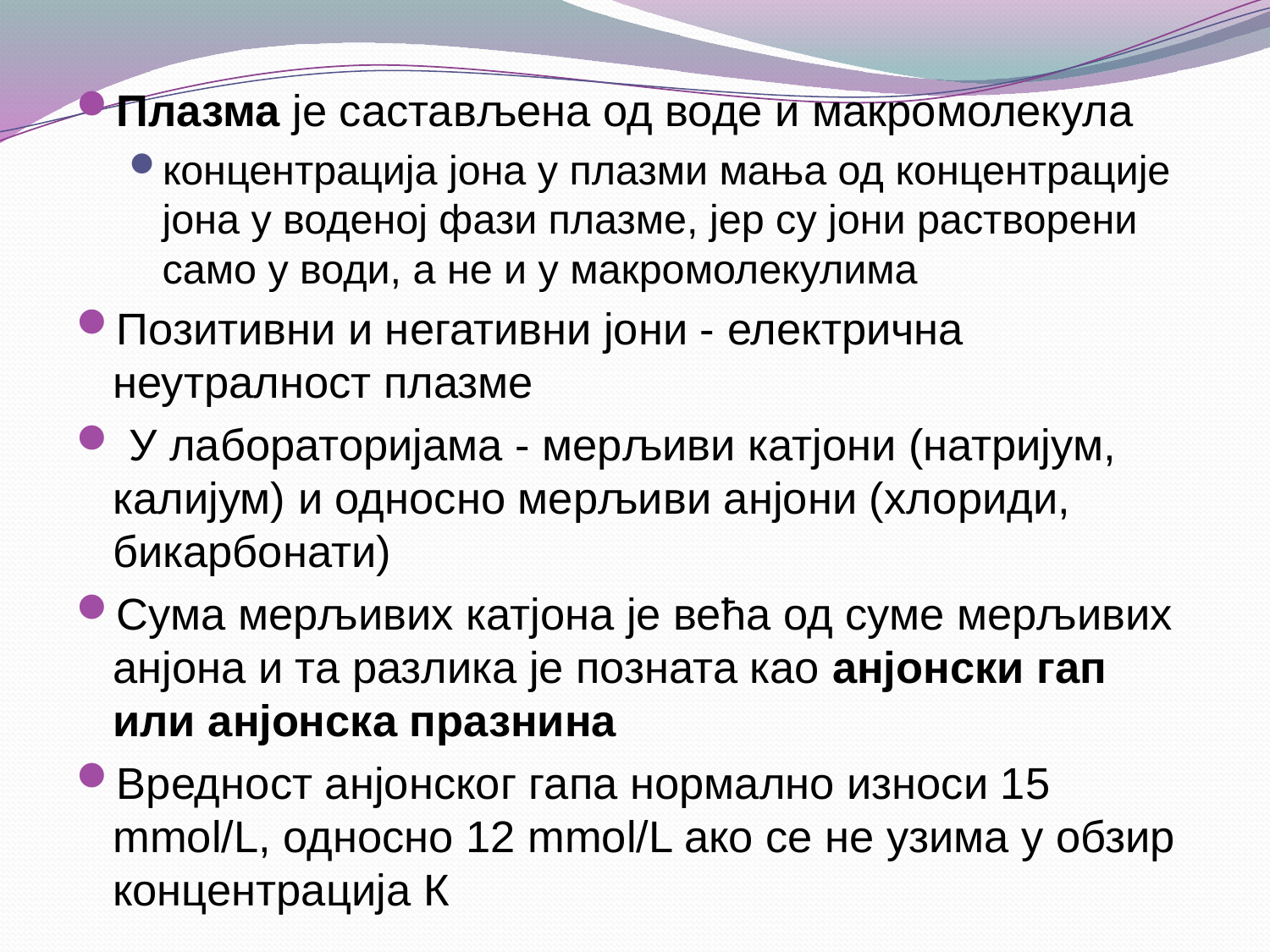

Плазма је састављена од воде и макромолекула
концентрација јона у плазми мања од концентрације јона у воденој фази плазме, јер су јони растворени само у води, а не и у макромолекулима
Позитивни и негативни јони - електрична неутралност плазме
 У лабораторијама - мерљиви катјони (натријум, калијум) и односно мерљиви анјони (хлориди, бикарбонати)
Сума мерљивих катјона је већа од суме мерљивих анјона и та разлика је позната као анјонски гап или анјонска празнина
Вредност анјонског гапа нормално износи 15 mmol/L, односно 12 mmol/L ако се не узима у обзир концентрација К